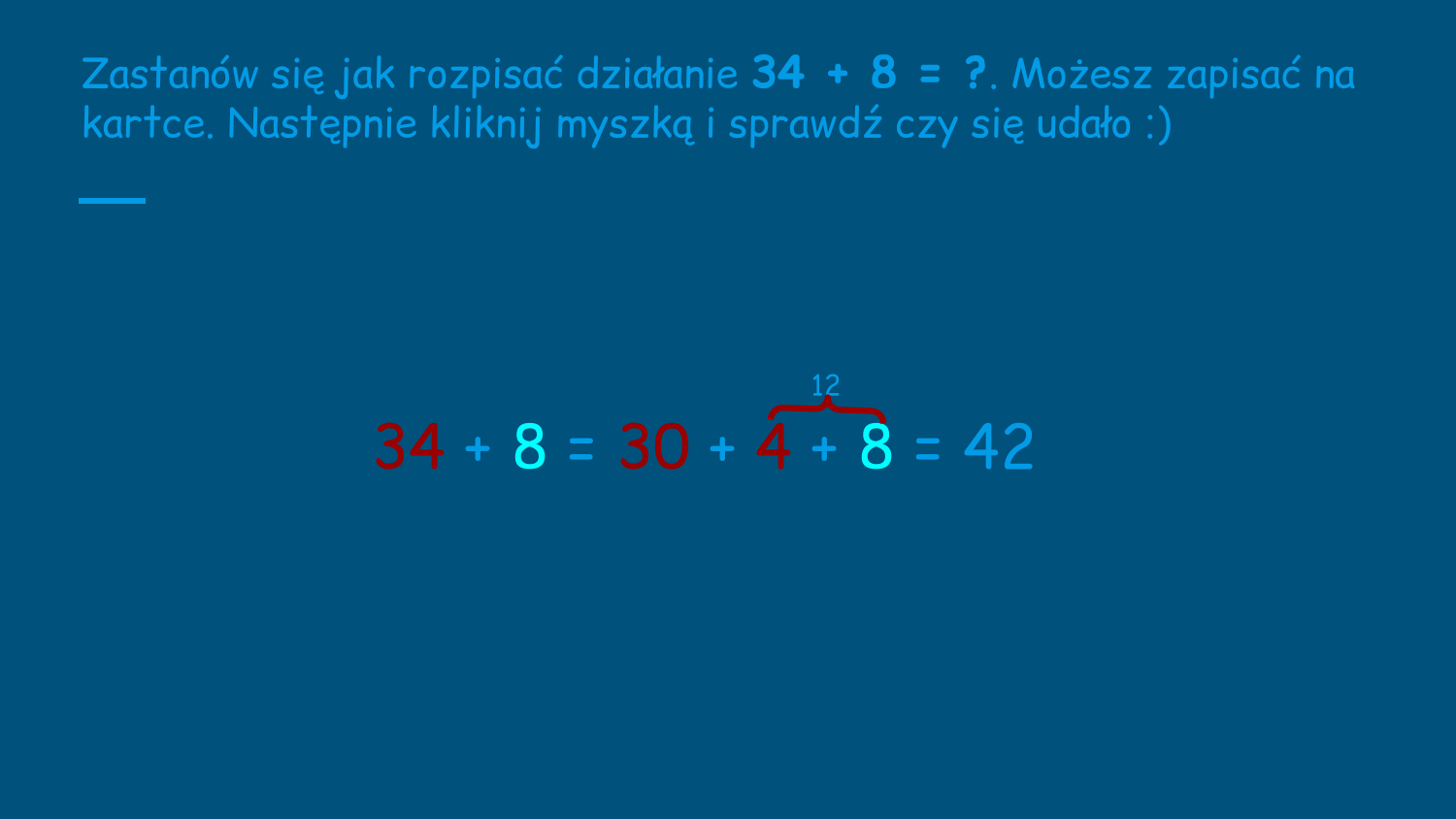

Zastanów się jak rozpisać działanie 34 + 8 = ?. Możesz zapisać na kartce. Następnie kliknij myszką i sprawdź czy się udało :)

                                                              12
        34 + 8 = 30 + 4 + 8 = 42